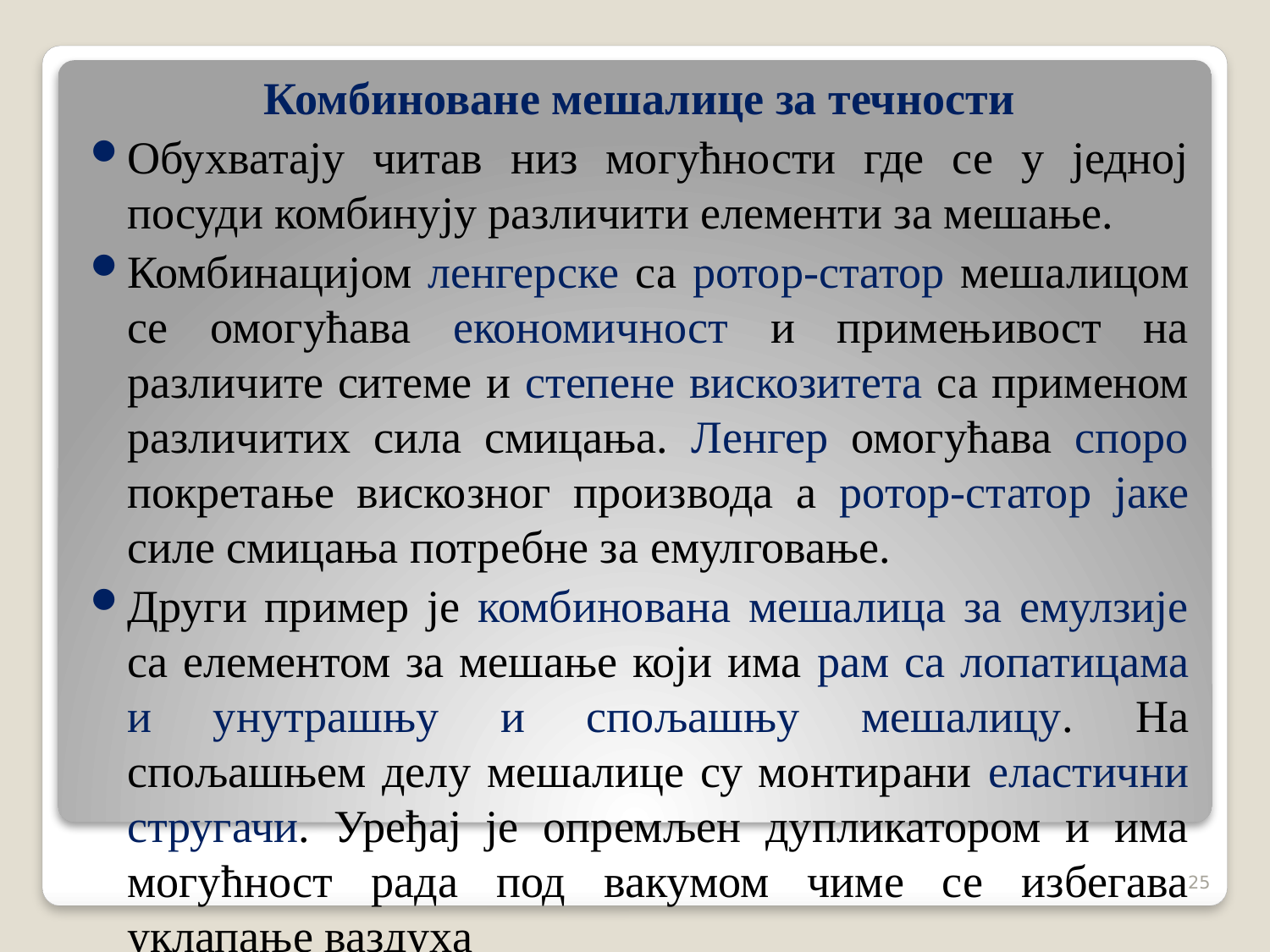

Комбиноване мешалице за течности
Обухватају читав низ могућности где се у једној посуди комбинују различити елементи за мешање.
Комбинацијом ленгерске са ротор-статор мешалицом се омогућава економичност и примењивост на различите ситеме и степене вискозитета са применом различитих сила смицања. Ленгер омогућава споро покретање вискозног производа а ротор-статор јаке силе смицања потребне за емулговање.
Други пример је комбинована мешалица за емулзије са елементом за мешање који има рам са лопатицама и унутрашњу и спољашњу мешалицу. На спољашњем делу мешалице су монтирани еластични стругачи. Уређај је опремљен дупликатором и има могућност рада под вакумом чиме се избегава уклапање ваздуха

25